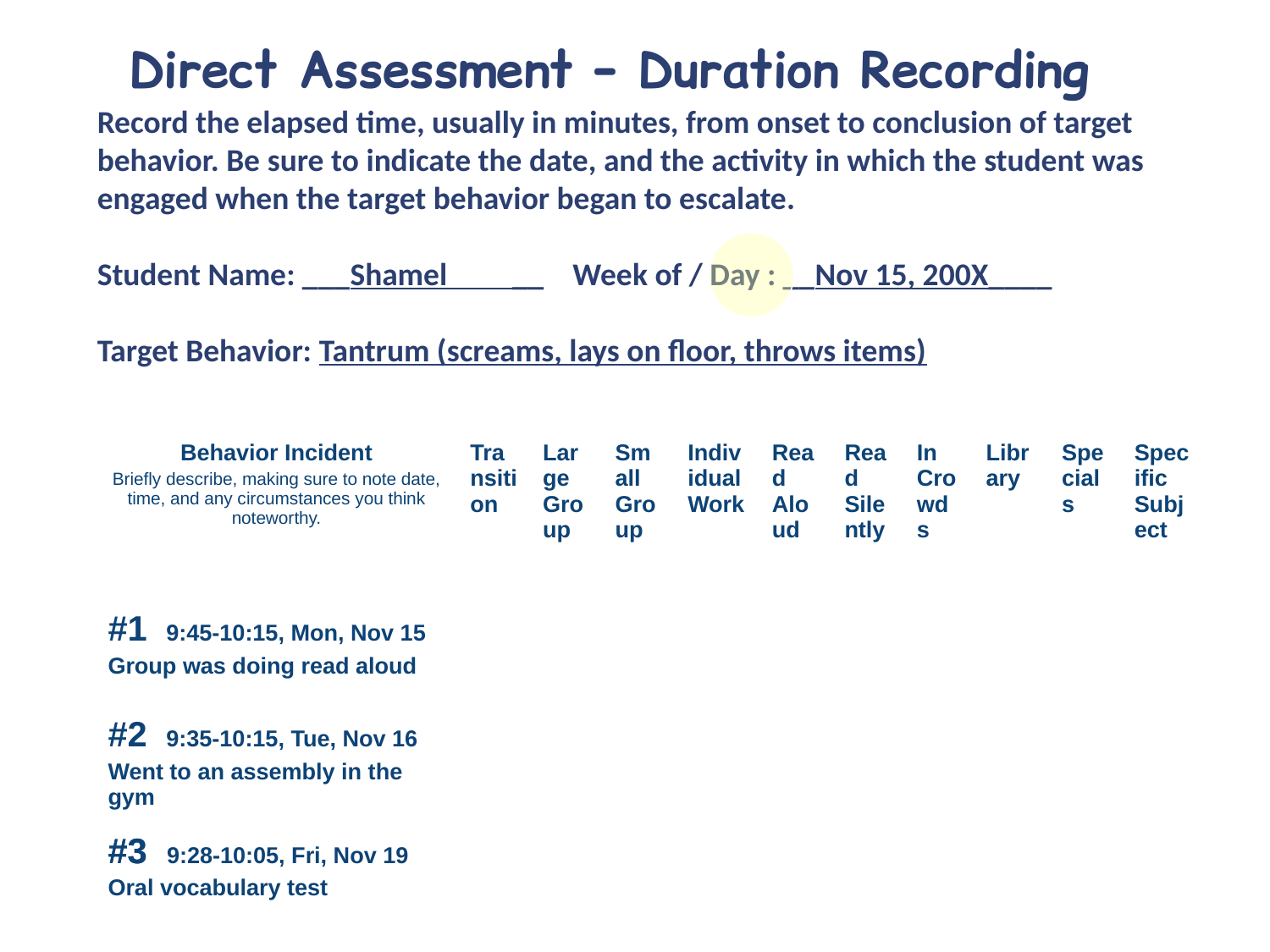

Direct Assessment – Duration Recording
Record the elapsed time, usually in minutes, from onset to conclusion of target behavior. Be sure to indicate the date, and the activity in which the student was engaged when the target behavior began to escalate.

Student Name: ___Shamel         __    Week of / Day : __Nov 15, 200X____

Target Behavior: Tantrum (screams, lays on floor, throws items)

| Behavior Incident Briefly describe, making sure to note date, time, and any circumstances you think noteworthy. | Transition | Large Group | Small Group | Individual Work | Read Aloud | Read Silently | In Crowds | Library | Specials | Specific Subject |
| --- | --- | --- | --- | --- | --- | --- | --- | --- | --- | --- |
| #1 |  |  |  |  |  |  |  |  |  |  |
| #2 |  |  |  |  |  |  |  |  |  |  |
| #3 |  |  |  |  |  |  |  |  |  |  |
| 9:45-10:15, Mon, Nov 15 Group was doing read aloud |  |  |  |  |  |  |  |  |  |  |
| --- | --- | --- | --- | --- | --- | --- | --- | --- | --- | --- |
| 9:35-10:15, Tue, Nov 16 Went to an assembly in the gym |  |  |  |  |  |  |  |  |  |  |
| --- | --- | --- | --- | --- | --- | --- | --- | --- | --- | --- |
| #3 9:28-10:05, Fri, Nov 19 Oral vocabulary test |  |  |  |  |  |  |  |  |  |  |
| --- | --- | --- | --- | --- | --- | --- | --- | --- | --- | --- |